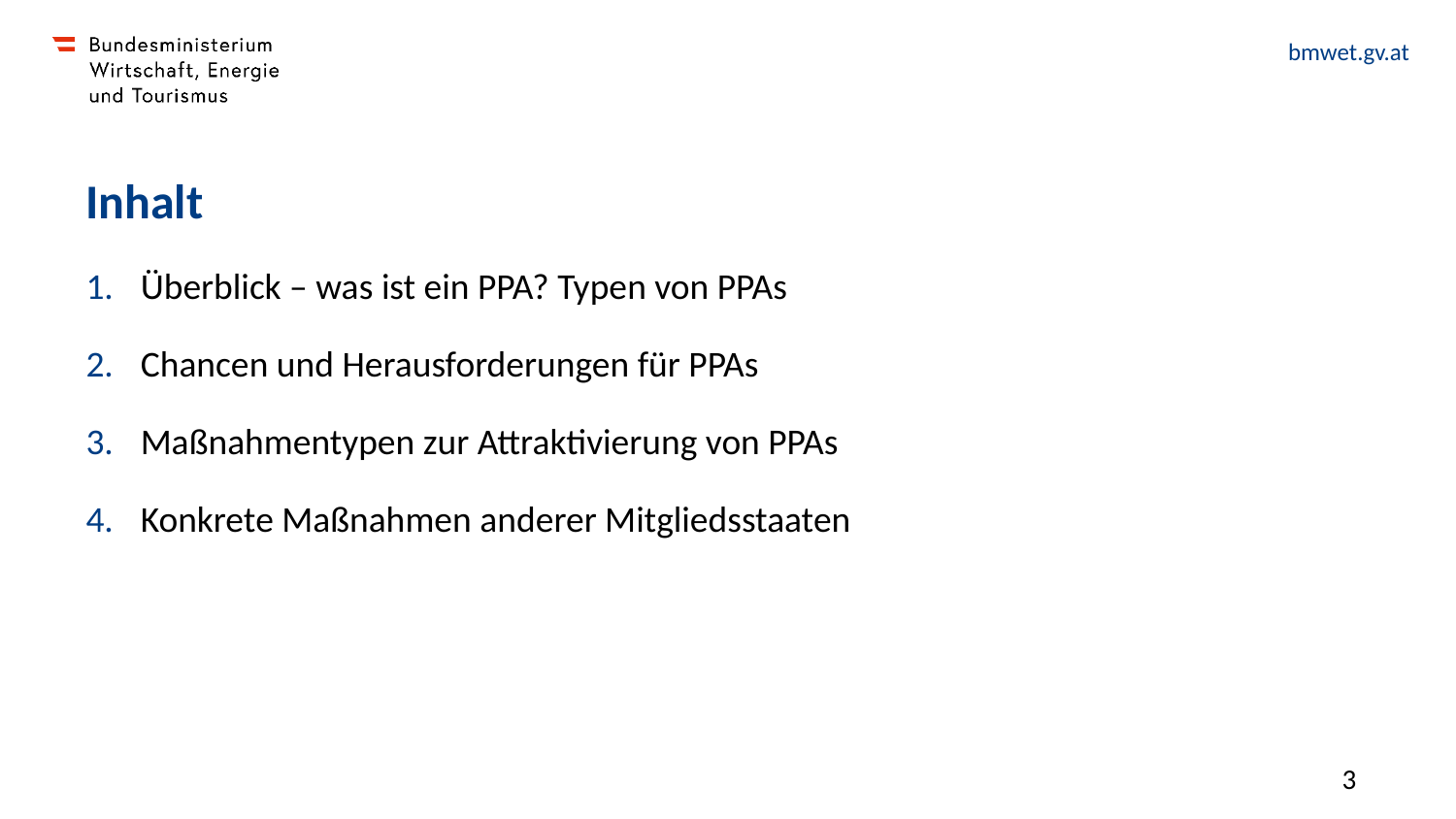

# Inhalt
Überblick – was ist ein PPA? Typen von PPAs
Chancen und Herausforderungen für PPAs
Maßnahmentypen zur Attraktivierung von PPAs
Konkrete Maßnahmen anderer Mitgliedsstaaten

3